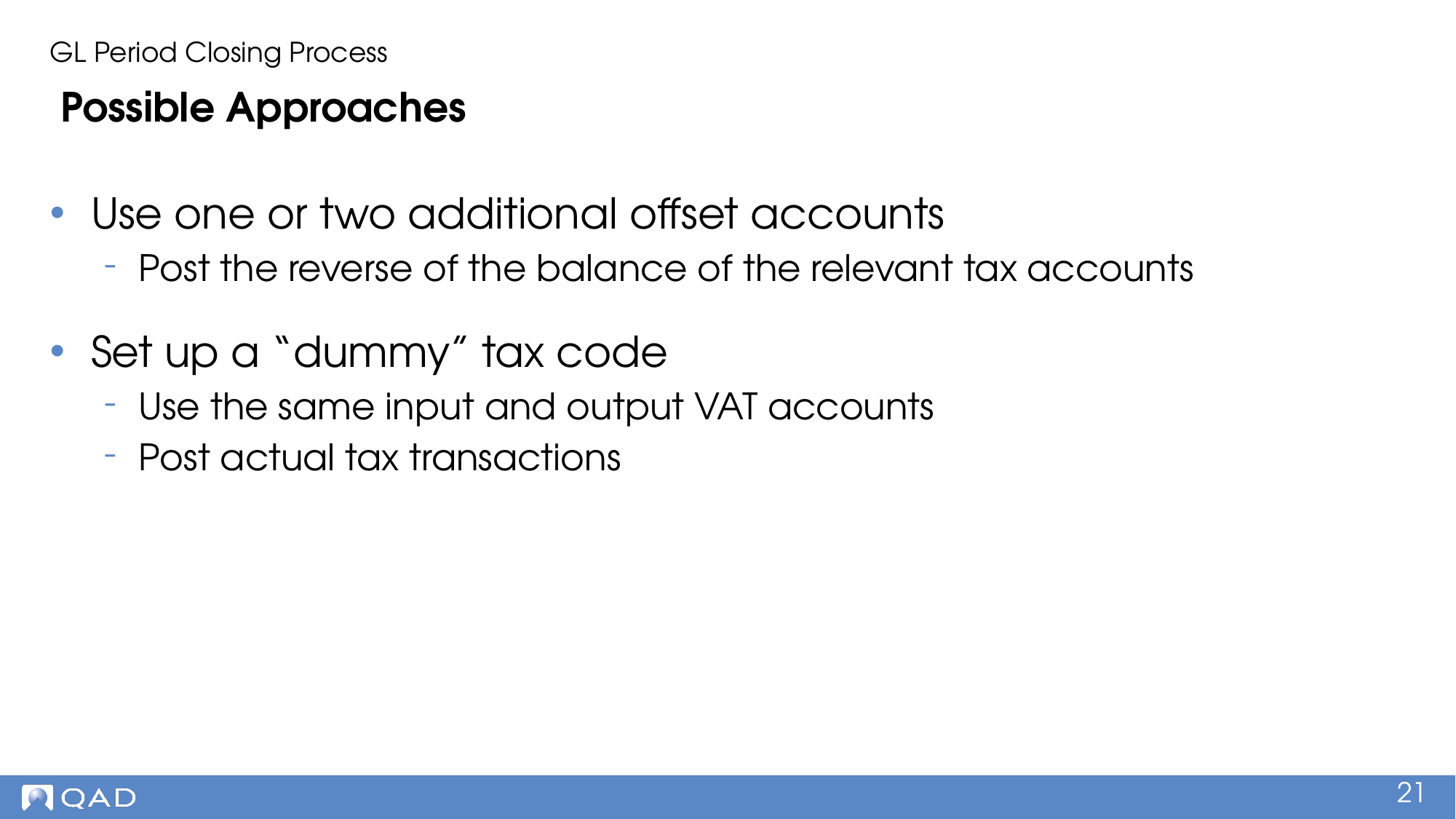

GL Period Closing Process
# Possible Approaches
Use one or two additional offset accounts
Post the reverse of the balance of the relevant tax accounts
Set up a “dummy” tax code
Use the same input and output VAT accounts
Post actual tax transactions

21